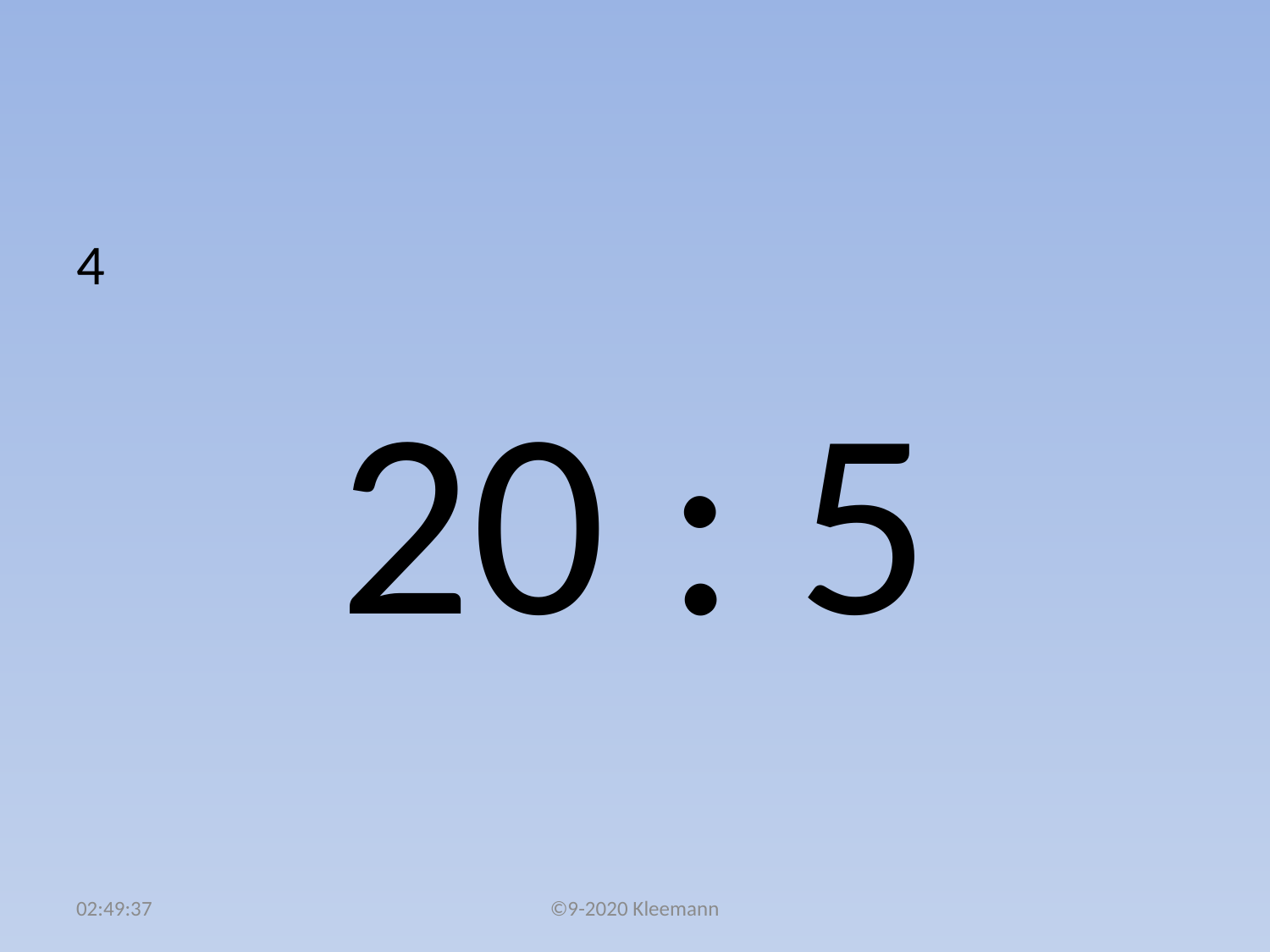

#
4
20 : 5
02:49:37
©9-2020 Kleemann